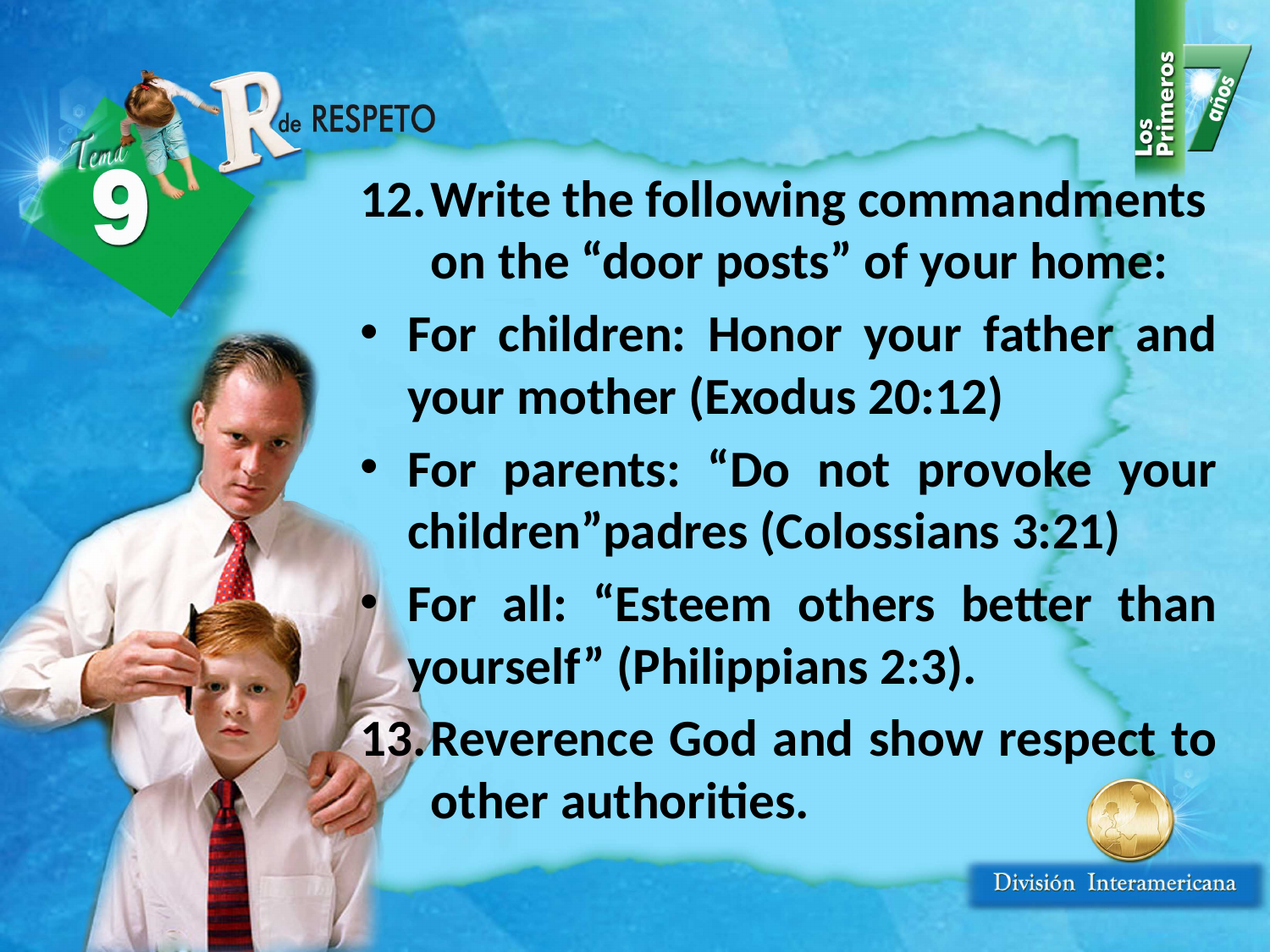

Write the following commandments on the “door posts” of your home:
For children: Honor your father and your mother (Exodus 20:12)
For parents: “Do not provoke your children”padres (Colossians 3:21)
For all: “Esteem others better than yourself” (Philippians 2:3).
Reverence God and show respect to other authorities.